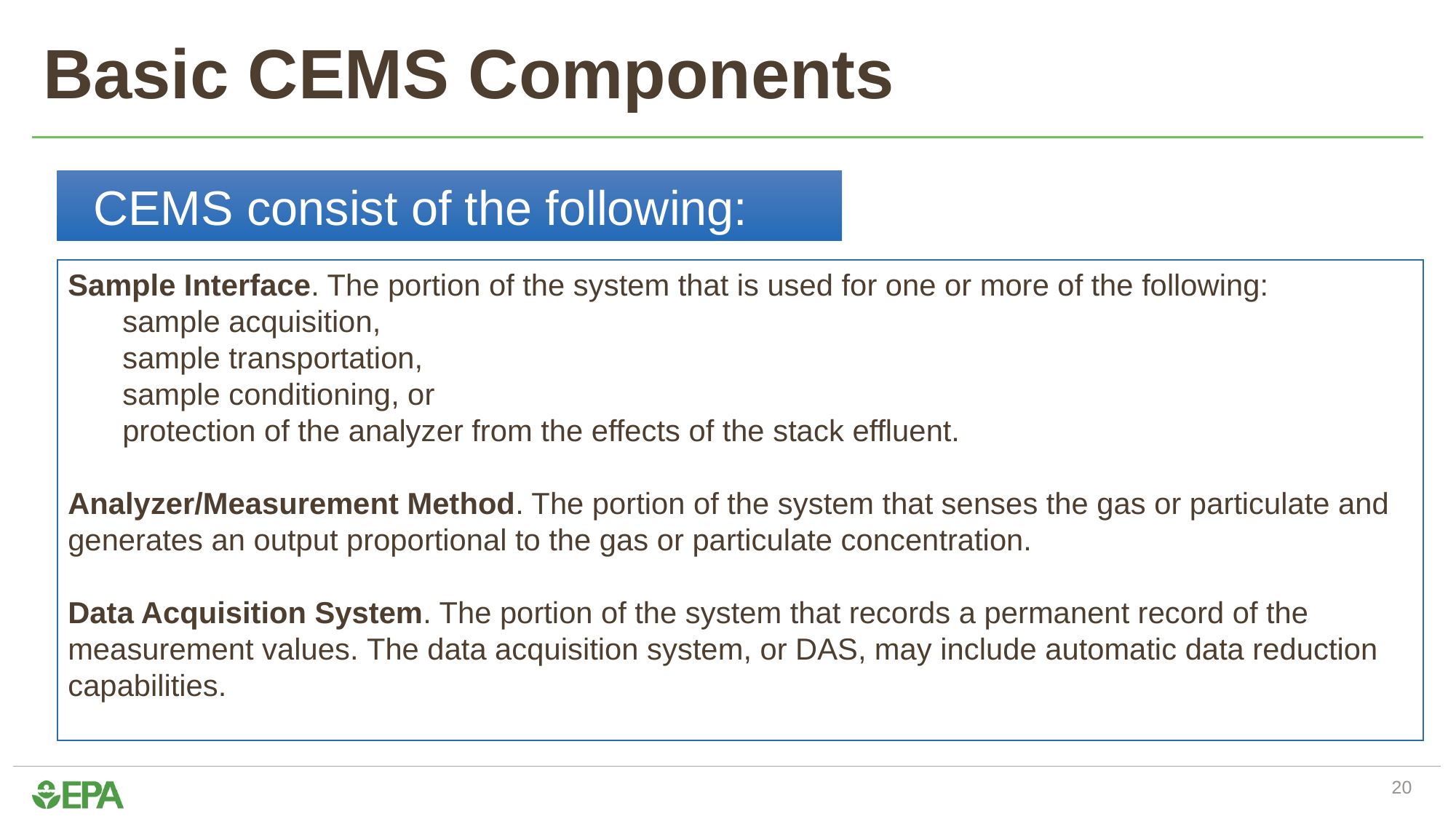

# Basic CEMS Components
CEMS consist of the following:
Sample Interface. The portion of the system that is used for one or more of the following:
sample acquisition,
sample transportation,
sample conditioning, or
protection of the analyzer from the effects of the stack effluent.

Analyzer/Measurement Method. The portion of the system that senses the gas or particulate and generates an output proportional to the gas or particulate concentration.

Data Acquisition System. The portion of the system that records a permanent record of the measurement values. The data acquisition system, or DAS, may include automatic data reduction capabilities.